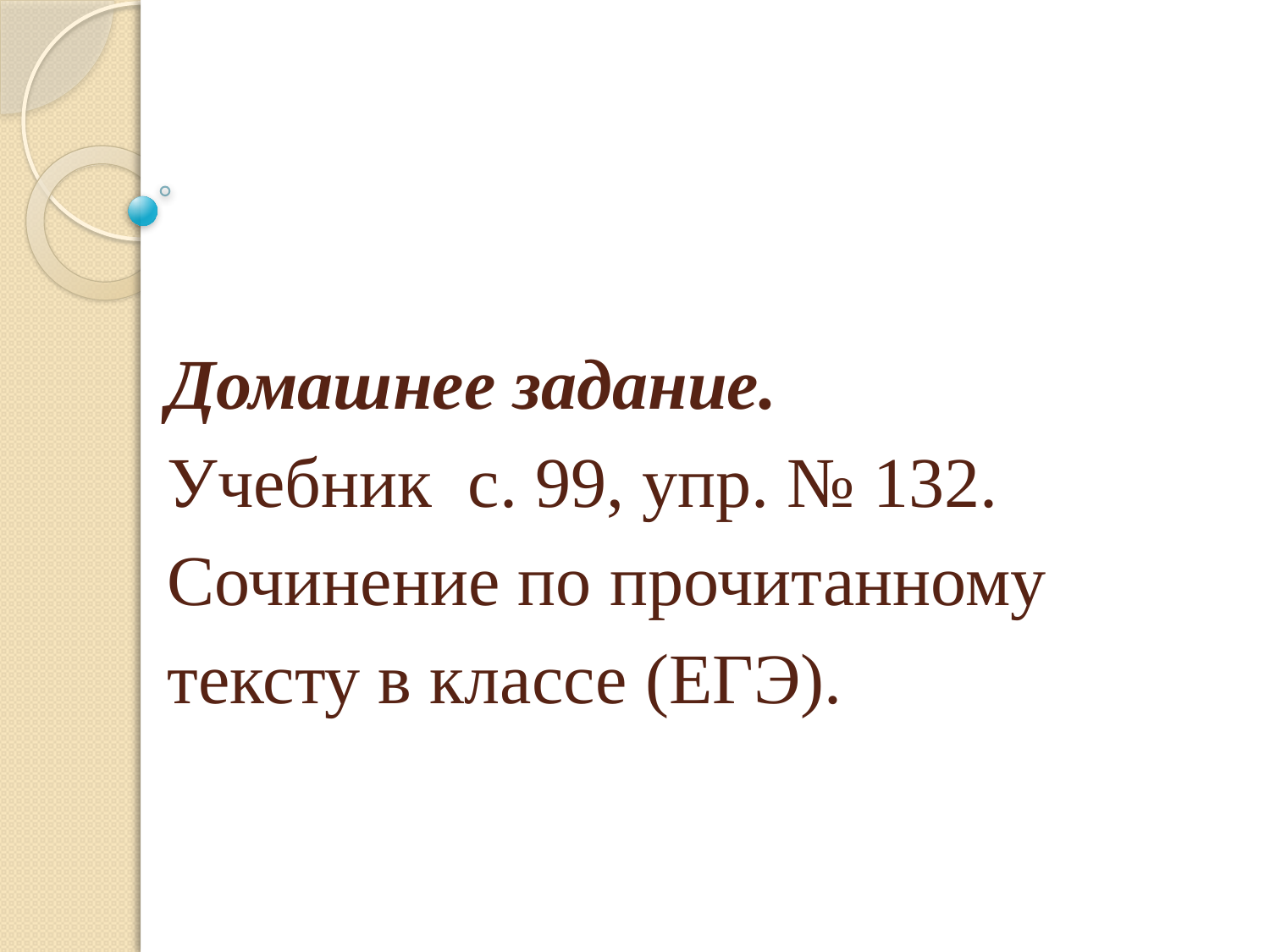

# Домашнее задание. Учебник  с. 99, упр. № 132. Сочинение по прочитанному тексту в классе (ЕГЭ).